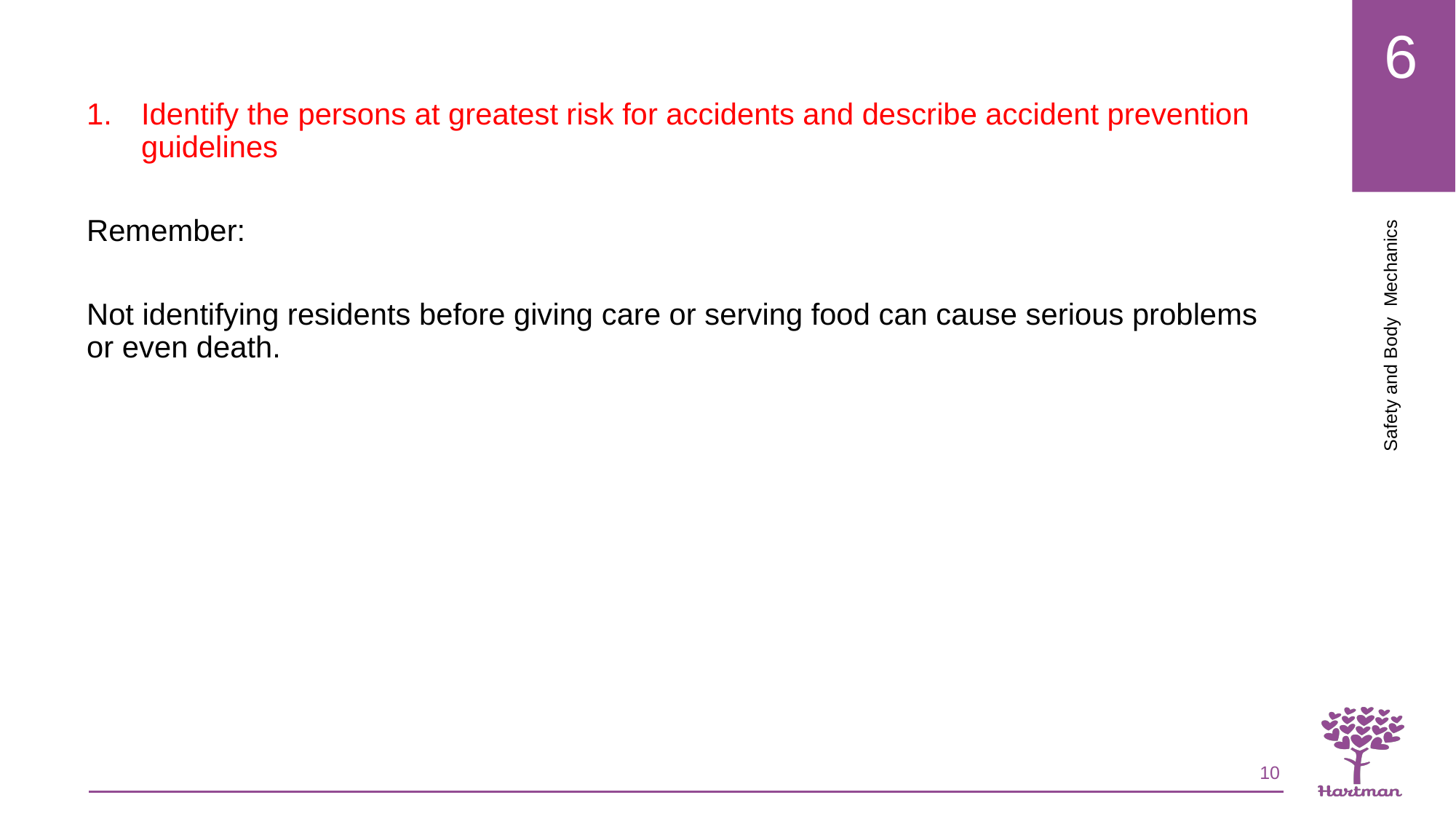

Identify the persons at greatest risk for accidents and describe accident prevention guidelines

Remember:

Not identifying residents before giving care or serving food can cause serious problems or even death.

10